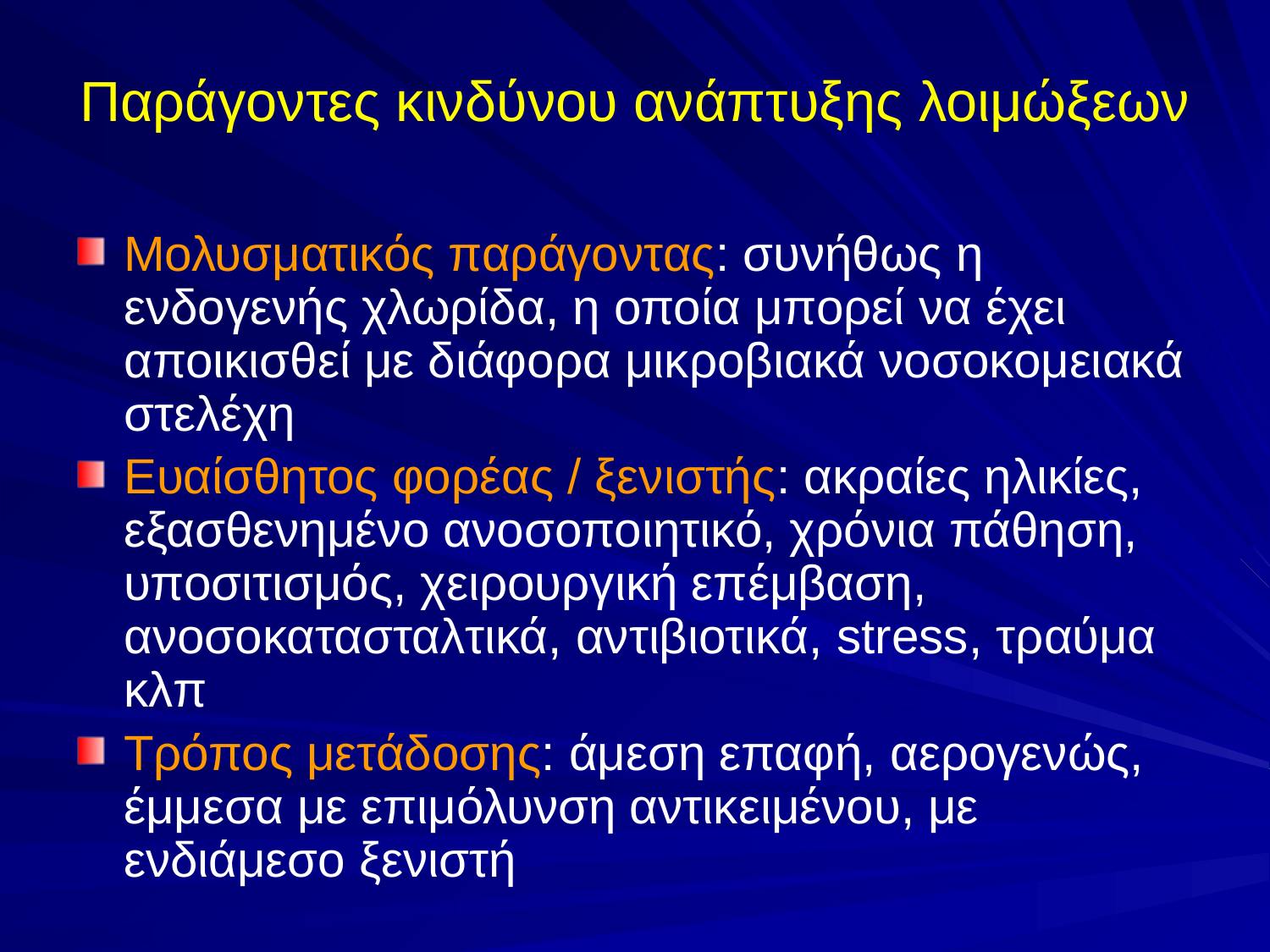

# Παράγοντες κινδύνου ανάπτυξης λοιμώξεων
Μολυσματικός παράγοντας: συνήθως η ενδογενής χλωρίδα, η οποία μπορεί να έχει αποικισθεί με διάφορα μικροβιακά νοσοκομειακά στελέχη
Ευαίσθητος φορέας / ξενιστής: ακραίες ηλικίες, εξασθενημένο ανοσοποιητικό, χρόνια πάθηση, υποσιτισμός, χειρουργική επέμβαση, ανοσοκατασταλτικά, αντιβιοτικά, stress, τραύμα κλπ
Τρόπος μετάδοσης: άμεση επαφή, αερογενώς, έμμεσα με επιμόλυνση αντικειμένου, με ενδιάμεσο ξενιστή